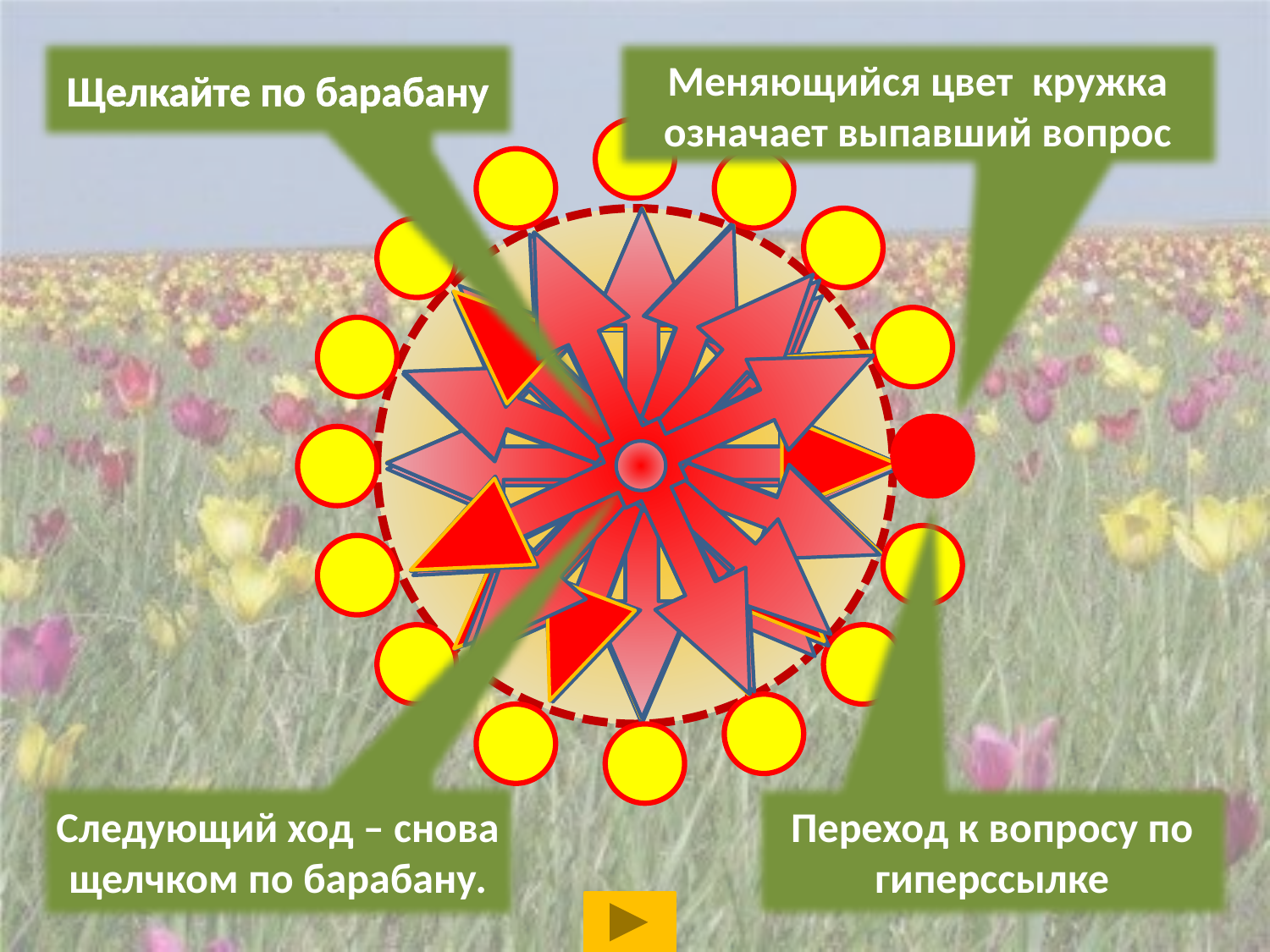

Щелкайте по барабану
Меняющийся цвет  кружка означает выпавший вопрос

Следующий ход – снова щелчком по барабану.
Переход к вопросу по гиперссылке